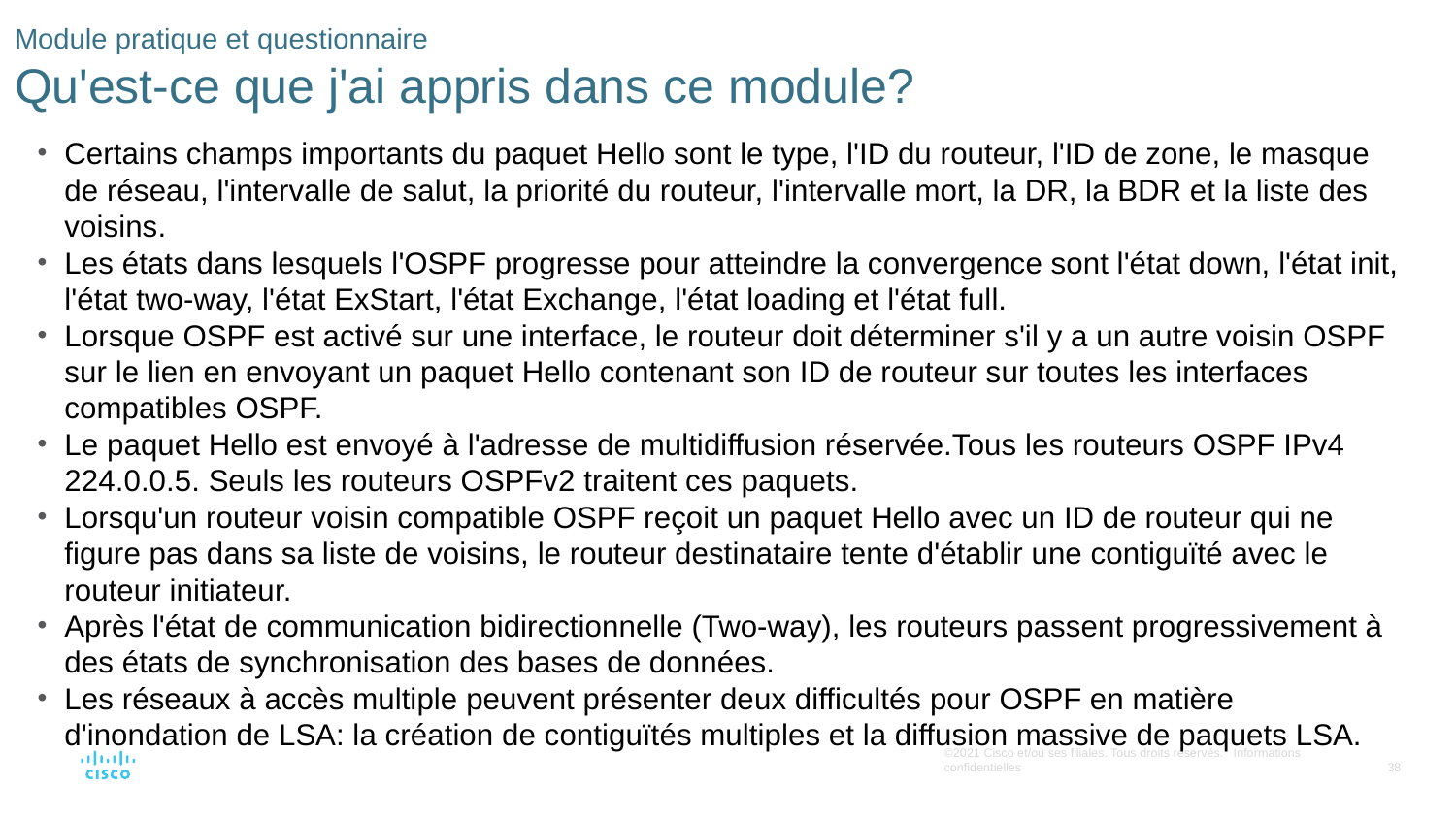

# Module pratique et questionnaire Qu'est-ce que j'ai appris dans ce module?
Certains champs importants du paquet Hello sont le type, l'ID du routeur, l'ID de zone, le masque de réseau, l'intervalle de salut, la priorité du routeur, l'intervalle mort, la DR, la BDR et la liste des voisins.
Les états dans lesquels l'OSPF progresse pour atteindre la convergence sont l'état down, l'état init, l'état two-way, l'état ExStart, l'état Exchange, l'état loading et l'état full.
Lorsque OSPF est activé sur une interface, le routeur doit déterminer s'il y a un autre voisin OSPF sur le lien en envoyant un paquet Hello contenant son ID de routeur sur toutes les interfaces compatibles OSPF.
Le paquet Hello est envoyé à l'adresse de multidiffusion réservée.Tous les routeurs OSPF IPv4 224.0.0.5. Seuls les routeurs OSPFv2 traitent ces paquets.
Lorsqu'un routeur voisin compatible OSPF reçoit un paquet Hello avec un ID de routeur qui ne figure pas dans sa liste de voisins, le routeur destinataire tente d'établir une contiguïté avec le routeur initiateur.
Après l'état de communication bidirectionnelle (Two-way), les routeurs passent progressivement à des états de synchronisation des bases de données.
Les réseaux à accès multiple peuvent présenter deux difficultés pour OSPF en matière d'inondation de LSA: la création de contiguïtés multiples et la diffusion massive de paquets LSA.